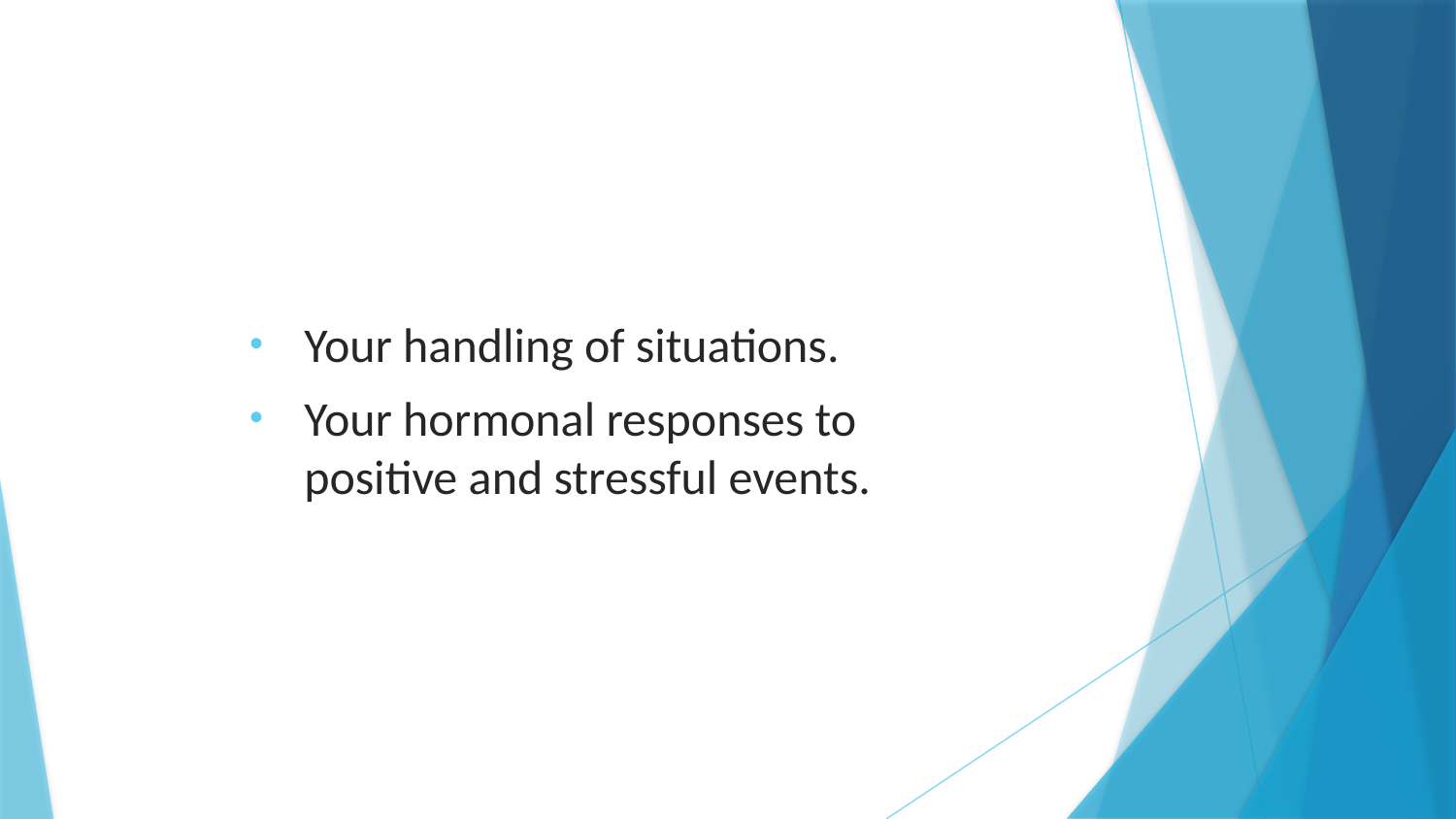

Your handling of situations.
Your hormonal responses to positive and stressful events.